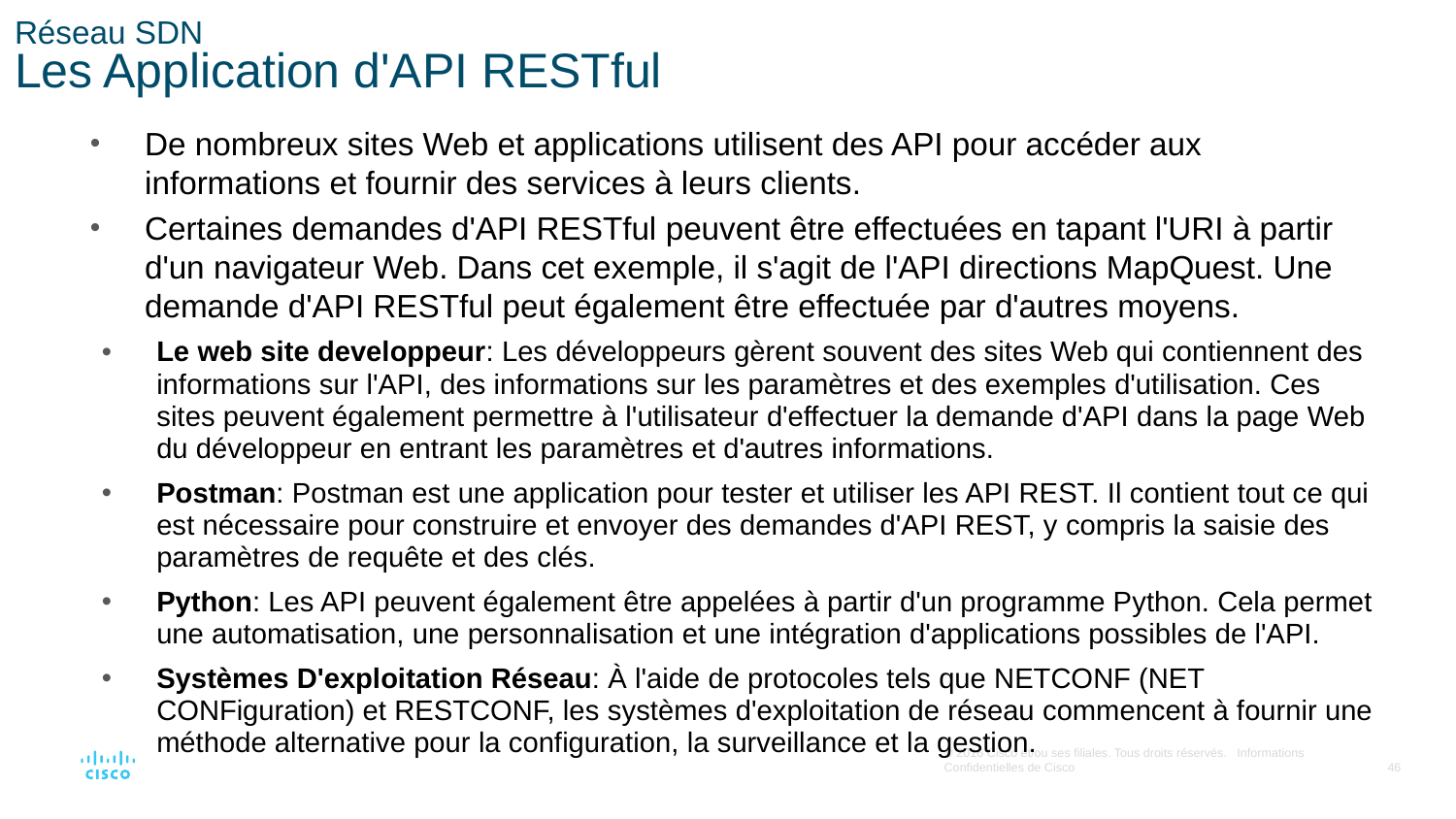

# Réseau SDN Les Application d'API RESTful
De nombreux sites Web et applications utilisent des API pour accéder aux informations et fournir des services à leurs clients.
Certaines demandes d'API RESTful peuvent être effectuées en tapant l'URI à partir d'un navigateur Web. Dans cet exemple, il s'agit de l'API directions MapQuest. Une demande d'API RESTful peut également être effectuée par d'autres moyens.
Le web site developpeur: Les développeurs gèrent souvent des sites Web qui contiennent des informations sur l'API, des informations sur les paramètres et des exemples d'utilisation. Ces sites peuvent également permettre à l'utilisateur d'effectuer la demande d'API dans la page Web du développeur en entrant les paramètres et d'autres informations.
Postman: Postman est une application pour tester et utiliser les API REST. Il contient tout ce qui est nécessaire pour construire et envoyer des demandes d'API REST, y compris la saisie des paramètres de requête et des clés.
Python: Les API peuvent également être appelées à partir d'un programme Python. Cela permet une automatisation, une personnalisation et une intégration d'applications possibles de l'API.
Systèmes D'exploitation Réseau: À l'aide de protocoles tels que NETCONF (NET CONFiguration) et RESTCONF, les systèmes d'exploitation de réseau commencent à fournir une méthode alternative pour la configuration, la surveillance et la gestion.